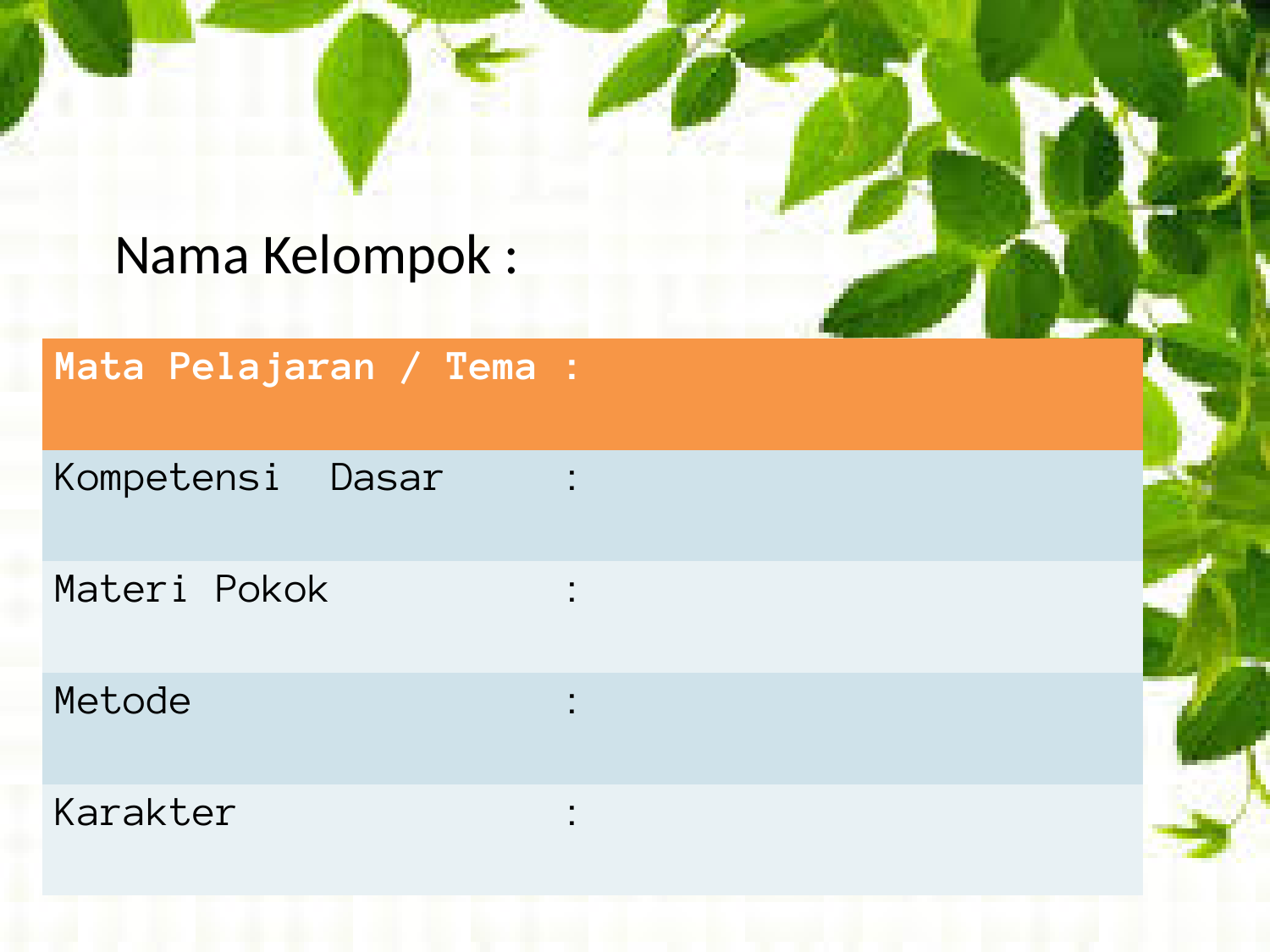

Nama Kelompok :

| Mata Pelajaran / Tema : |  |
| --- | --- |
| Kompetensi Dasar : |  |
| Materi Pokok : |  |
| Metode : |  |
| Karakter : |  |